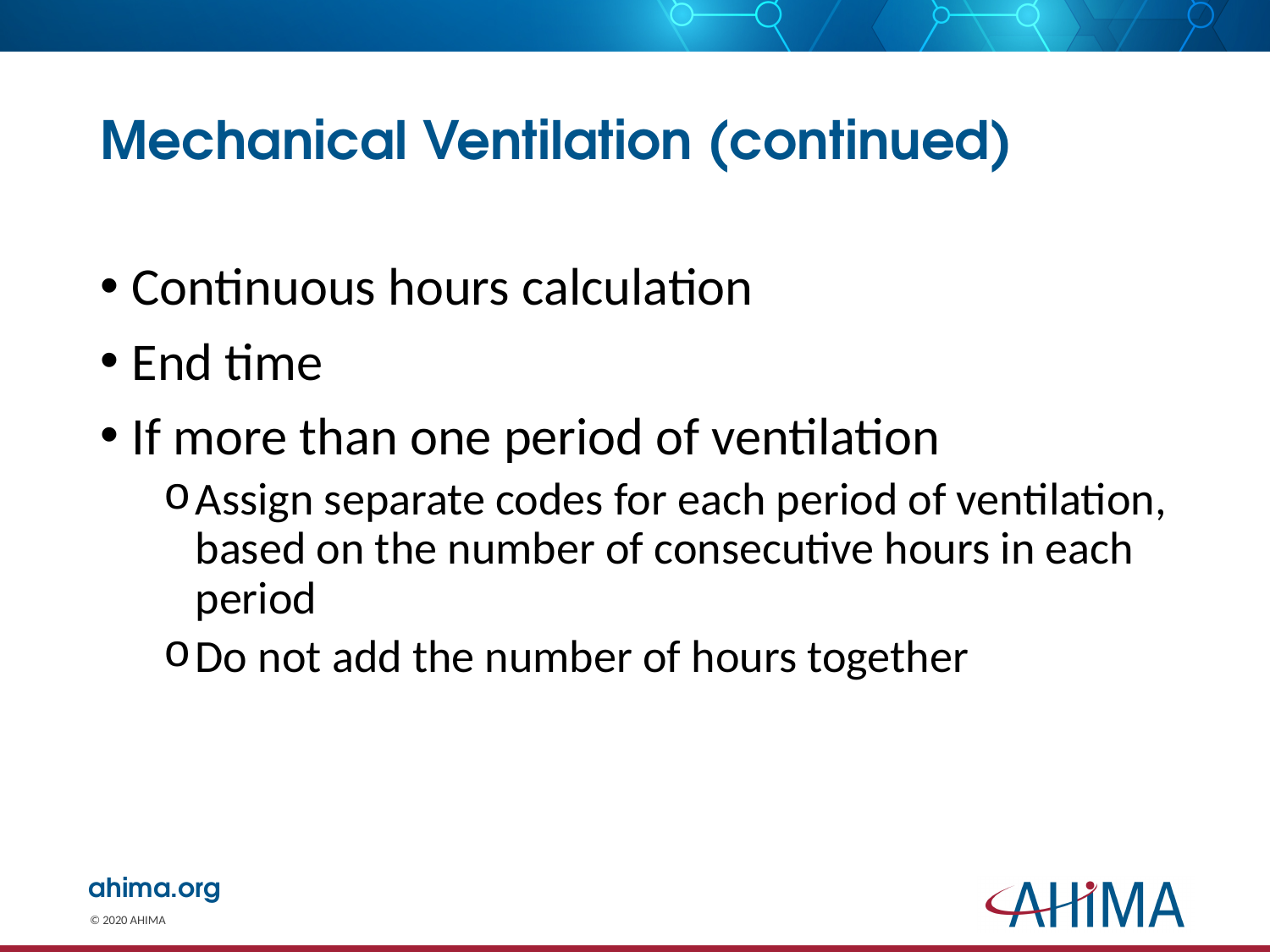

# Mechanical Ventilation (continued)
Continuous hours calculation
End time
If more than one period of ventilation
Assign separate codes for each period of ventilation, based on the number of consecutive hours in each period
Do not add the number of hours together